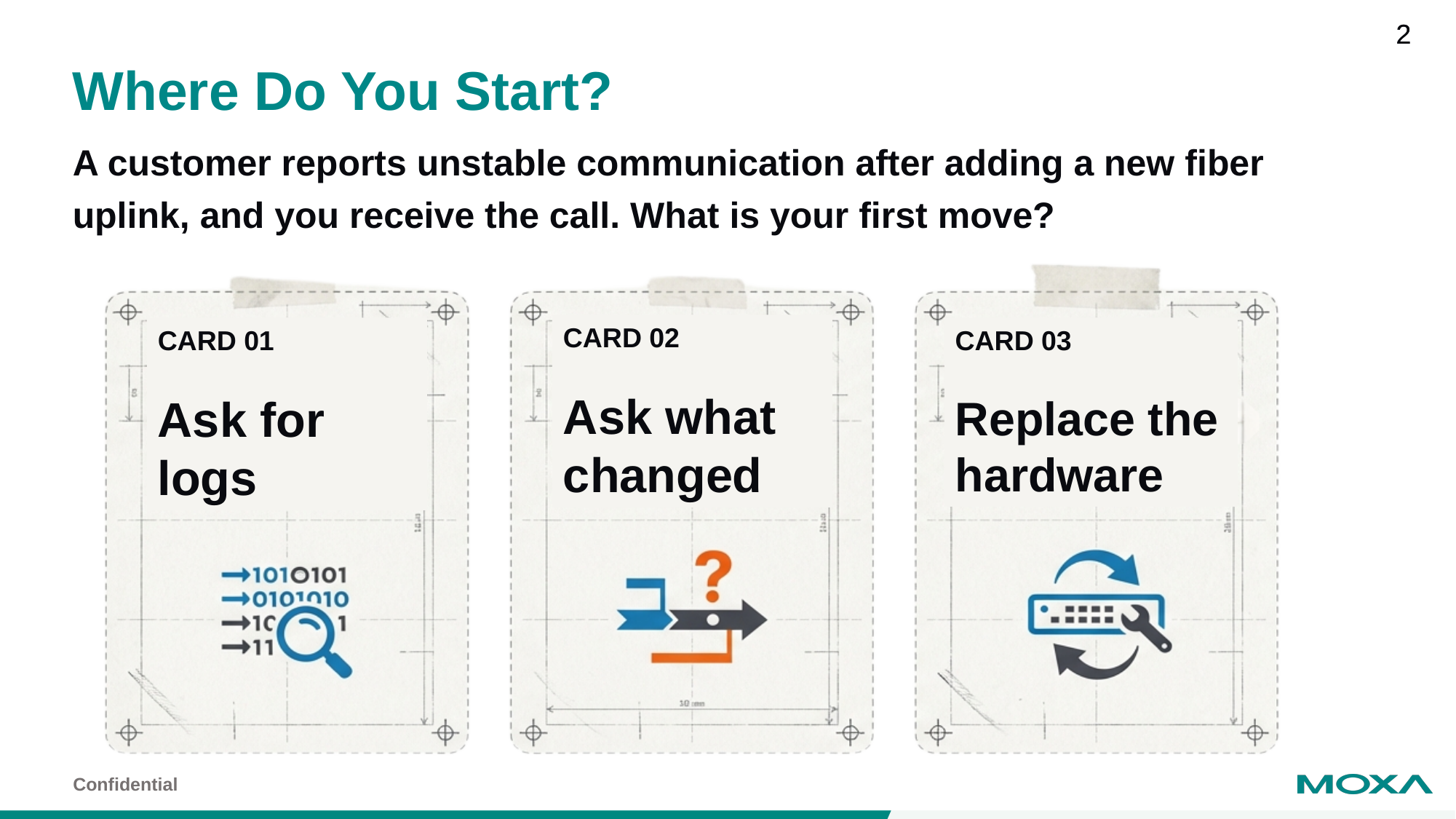

# Where Do You Start?
A customer reports unstable communication after adding a new fiber uplink, and you receive the call. What is your first move?

CARD 02

Ask what changed
CARD 01

Ask for logs
CARD 03

Replace the hardware